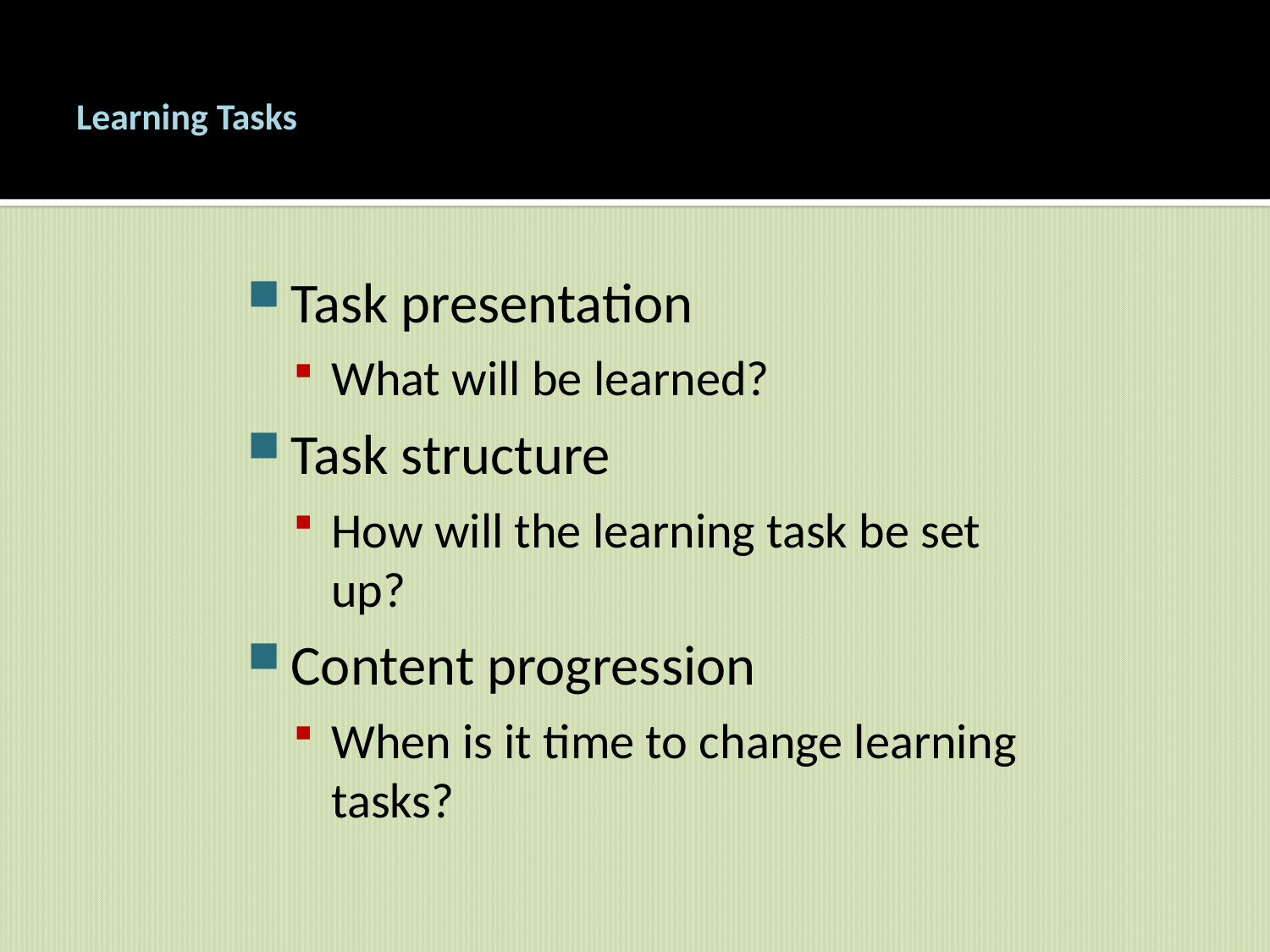

# Learning Tasks
Task presentation
What will be learned?
Task structure
How will the learning task be set up?
Content progression
When is it time to change learning tasks?